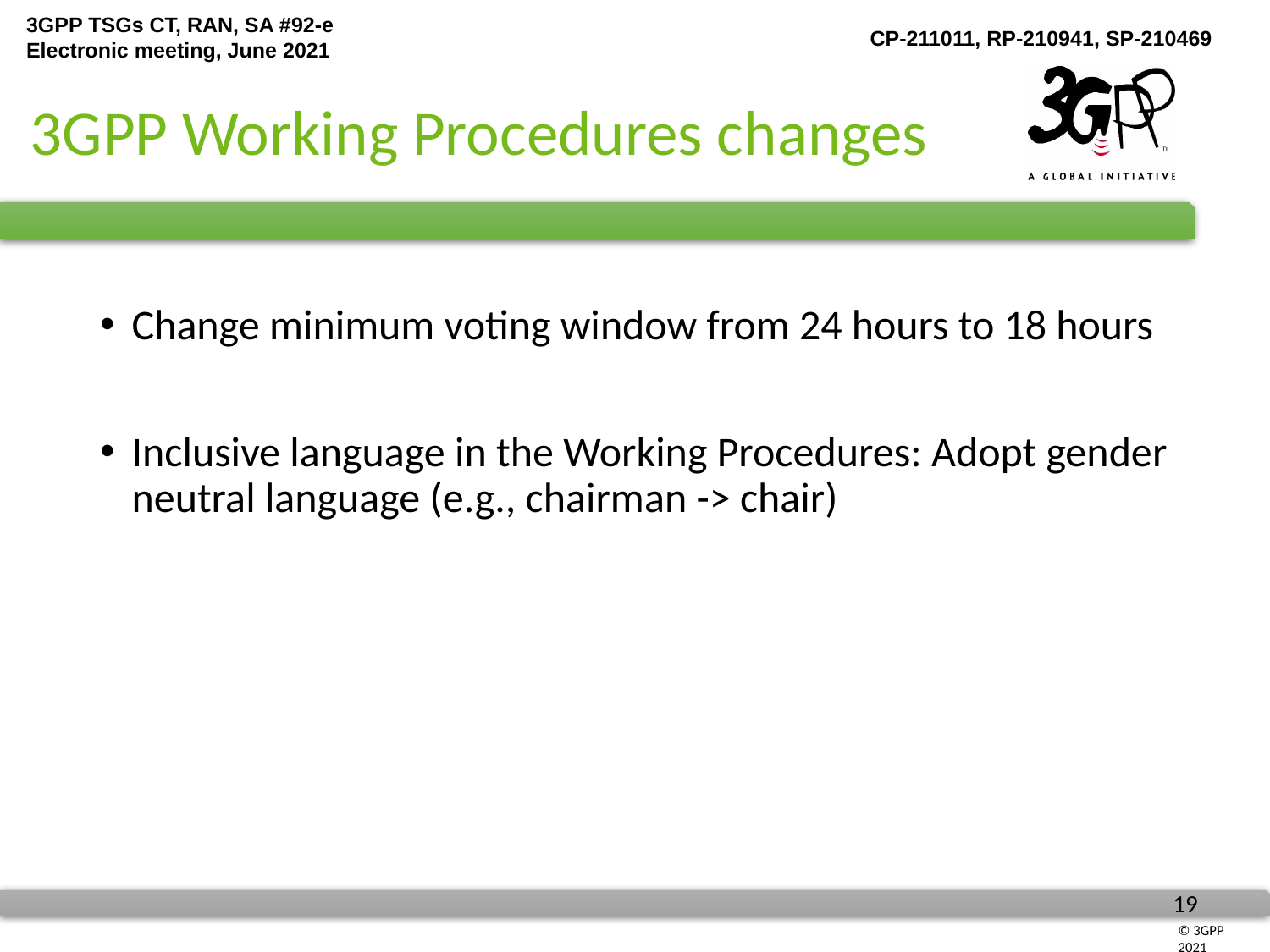

# 3GPP Working Procedures changes
Change minimum voting window from 24 hours to 18 hours

Inclusive language in the Working Procedures: Adopt gender neutral language (e.g., chairman -> chair)